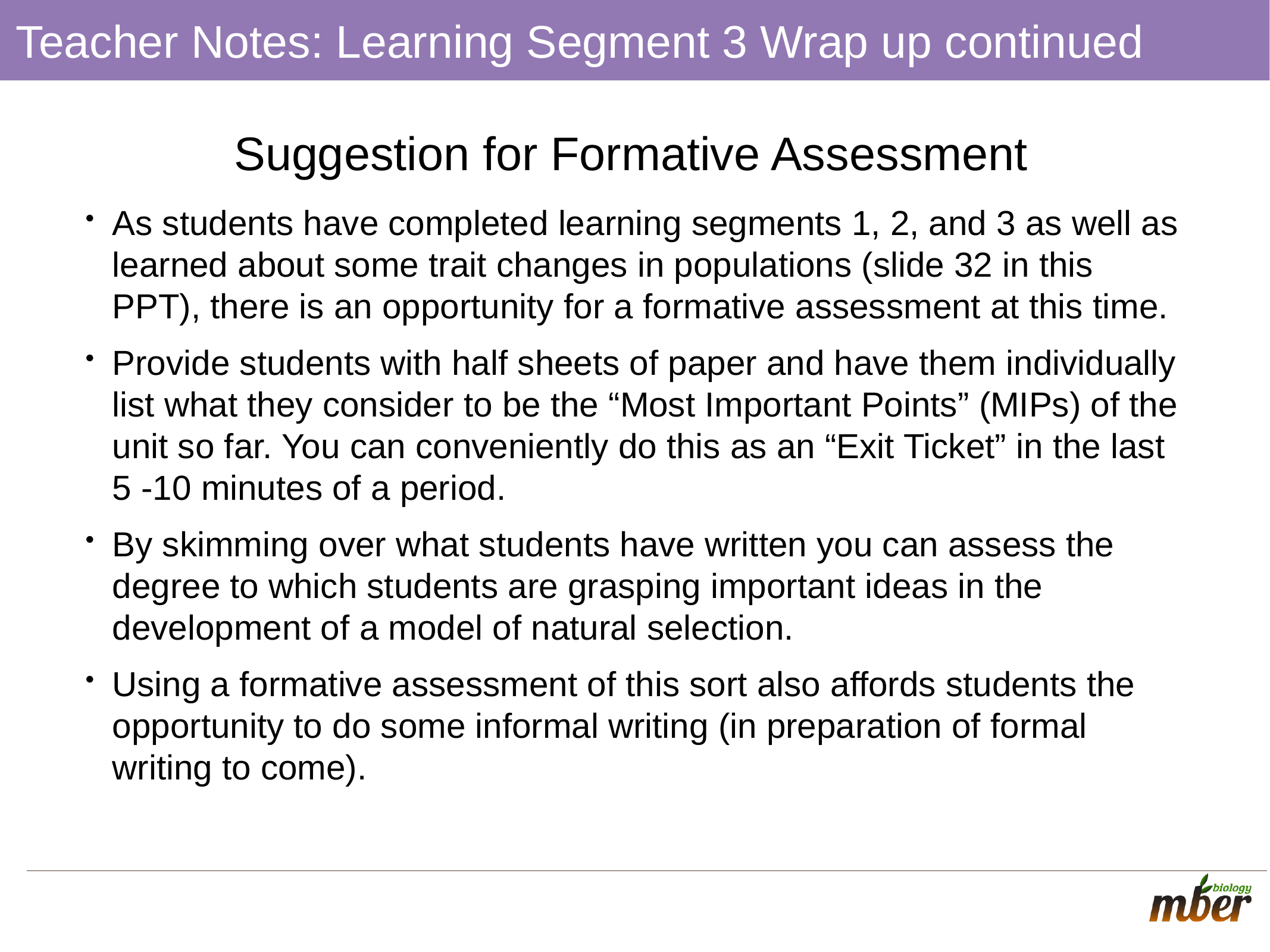

# Teacher Notes: Learning Segment 3 Wrap up continued
Suggestion for Formative Assessment
As students have completed learning segments 1, 2, and 3 as well as learned about some trait changes in populations (slide 32 in this PPT), there is an opportunity for a formative assessment at this time.
Provide students with half sheets of paper and have them individually list what they consider to be the “Most Important Points” (MIPs) of the unit so far. You can conveniently do this as an “Exit Ticket” in the last 5 -10 minutes of a period.
By skimming over what students have written you can assess the degree to which students are grasping important ideas in the development of a model of natural selection.
Using a formative assessment of this sort also affords students the opportunity to do some informal writing (in preparation of formal writing to come).